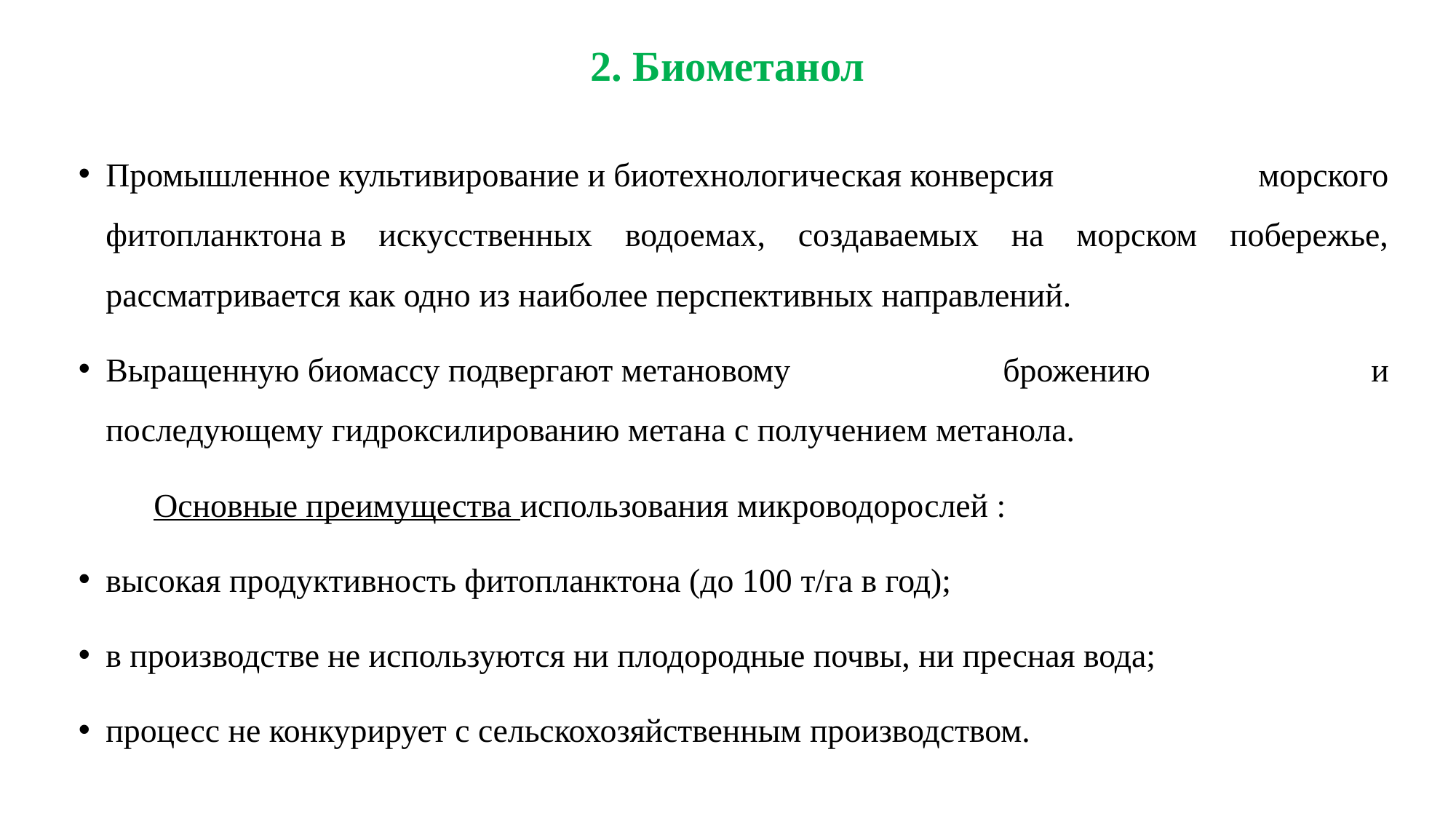

# 2. Биометанол
Промышленное культивирование и биотехнологическая конверсия морского фитопланктона в искусственных водоемах, создаваемых на морском побережье, рассматривается как одно из наиболее перспективных направлений.
Выращенную биомассу подвергают метановому брожению  и последующему гидроксилированию метана с получением метанола.
         Основные преимущества использования микроводорослей :
высокая продуктивность фитопланктона (до 100 т/га в год);
в производстве не используются ни плодородные почвы, ни пресная вода;
процесс не конкурирует с сельскохозяйственным производством.